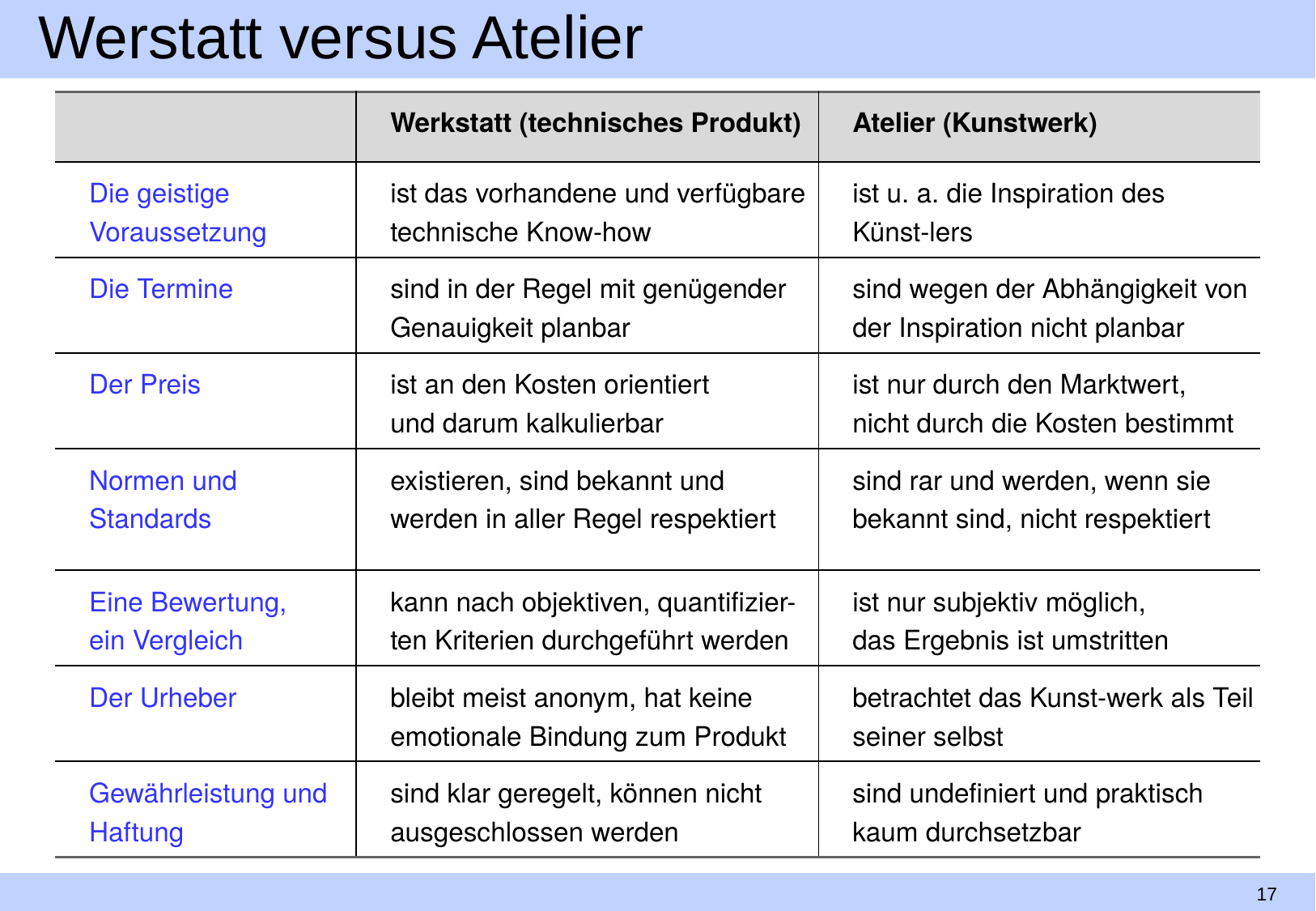

# Werstatt versus Atelier
|  | Werkstatt (technisches Produkt) | Atelier (Kunstwerk) |
| --- | --- | --- |
| Die geistige Voraussetzung | ist das vorhandene und verfügbare technische Know-how | ist u. a. die Inspiration des Künst-lers |
| Die Termine | sind in der Regel mit genügender Genauigkeit planbar | sind wegen der Abhängigkeit von der Inspiration nicht planbar |
| Der Preis | ist an den Kosten orientiert und darum kalkulierbar | ist nur durch den Marktwert, nicht durch die Kosten bestimmt |
| Normen und Standards | existieren, sind bekannt und werden in aller Regel respektiert | sind rar und werden, wenn sie bekannt sind, nicht respektiert |
| Eine Bewertung, ein Vergleich | kann nach objektiven, quantifizier-ten Kriterien durchgeführt werden | ist nur subjektiv möglich, das Ergebnis ist umstritten |
| Der Urheber | bleibt meist anonym, hat keine emotionale Bindung zum Produkt | betrachtet das Kunst-werk als Teil seiner selbst |
| Gewährleistung und Haftung | sind klar geregelt, können nicht ausgeschlossen werden | sind undefiniert und praktisch kaum durchsetzbar |
17